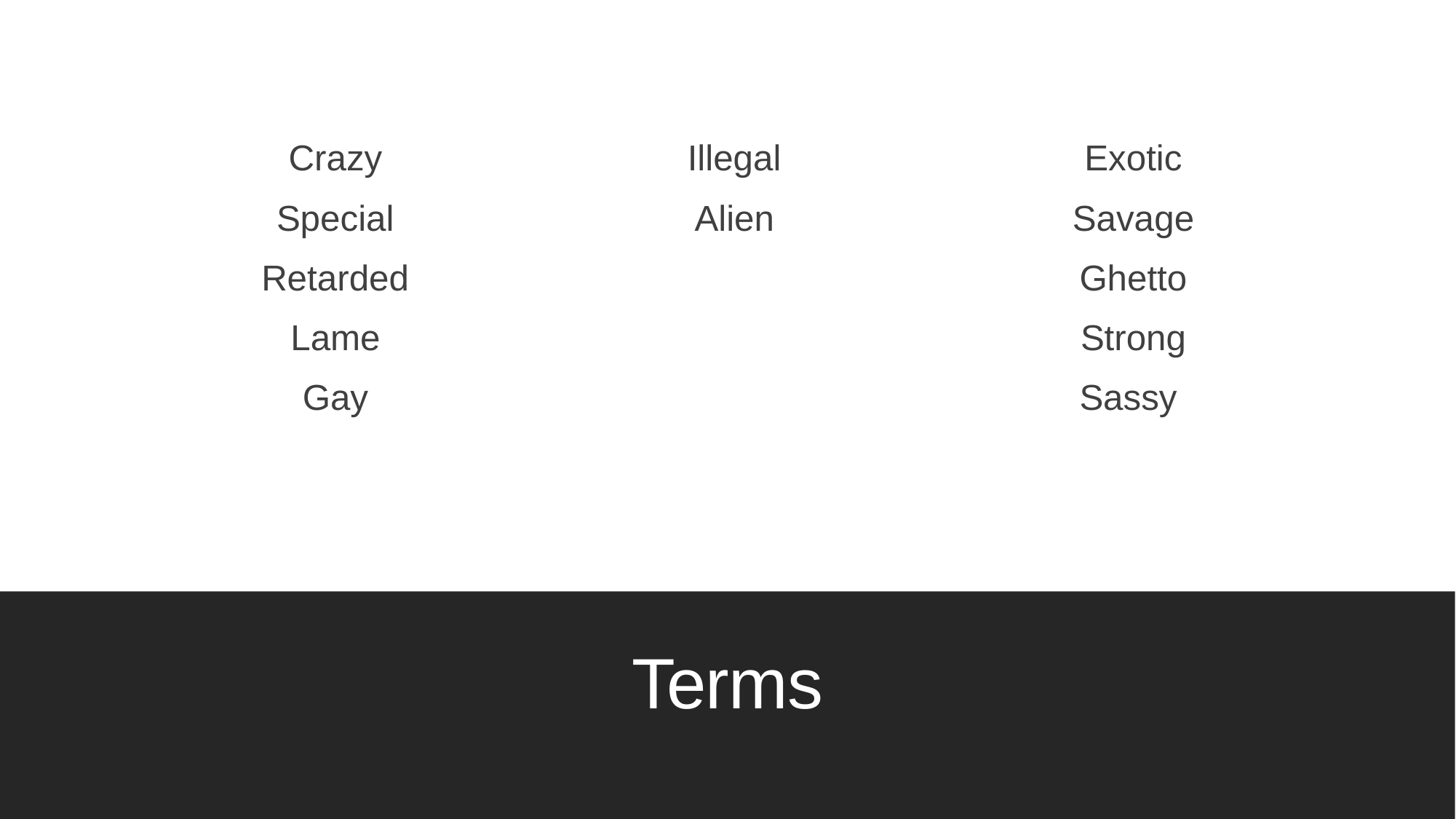

Crazy
Special
Retarded
Lame
Gay

Illegal
Alien

Exotic
Savage
Ghetto
Strong
Sassy

# Terms